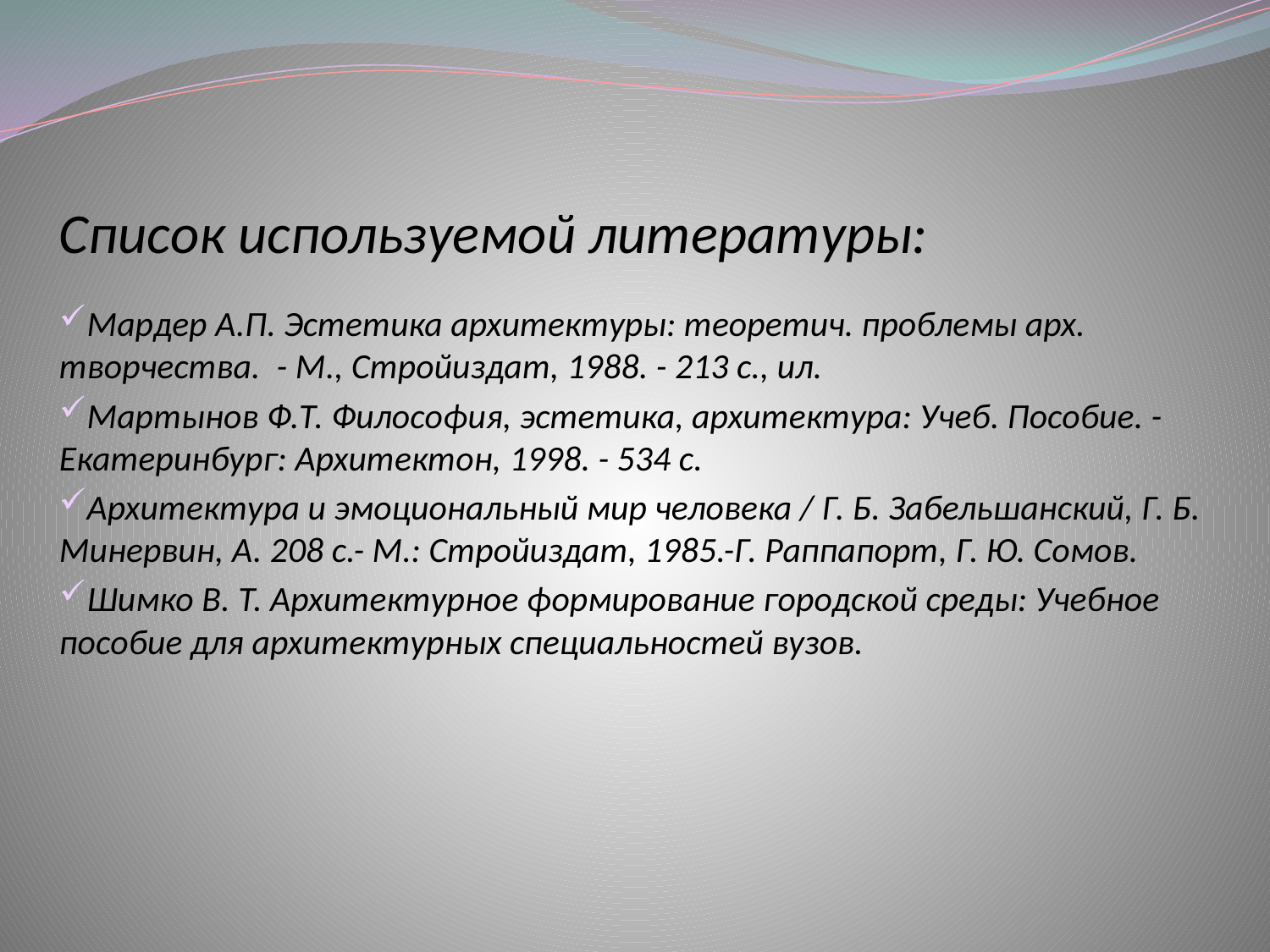

Список используемой литературы:

Мардер А.П. Эстетика архитектуры: теоретич. проблемы арх. творчества.  - М., Стройиздат, 1988. - 213 с., ил.
Мартынов Ф.Т. Философия, эстетика, архитектура: Учеб. Пособие. - Екатеринбург: Архитектон, 1998. - 534 с.
Архитектура и эмоциональный мир человека / Г. Б. Забельшанский, Г. Б. Минервин, А. 208 с.- М.: Стройиздат, 1985.-Г. Раппапорт, Г. Ю. Сомов.
Шимко В. Т. Архитектурное формирование городской среды: Учебное пособие для архитектурных специальностей вузов.